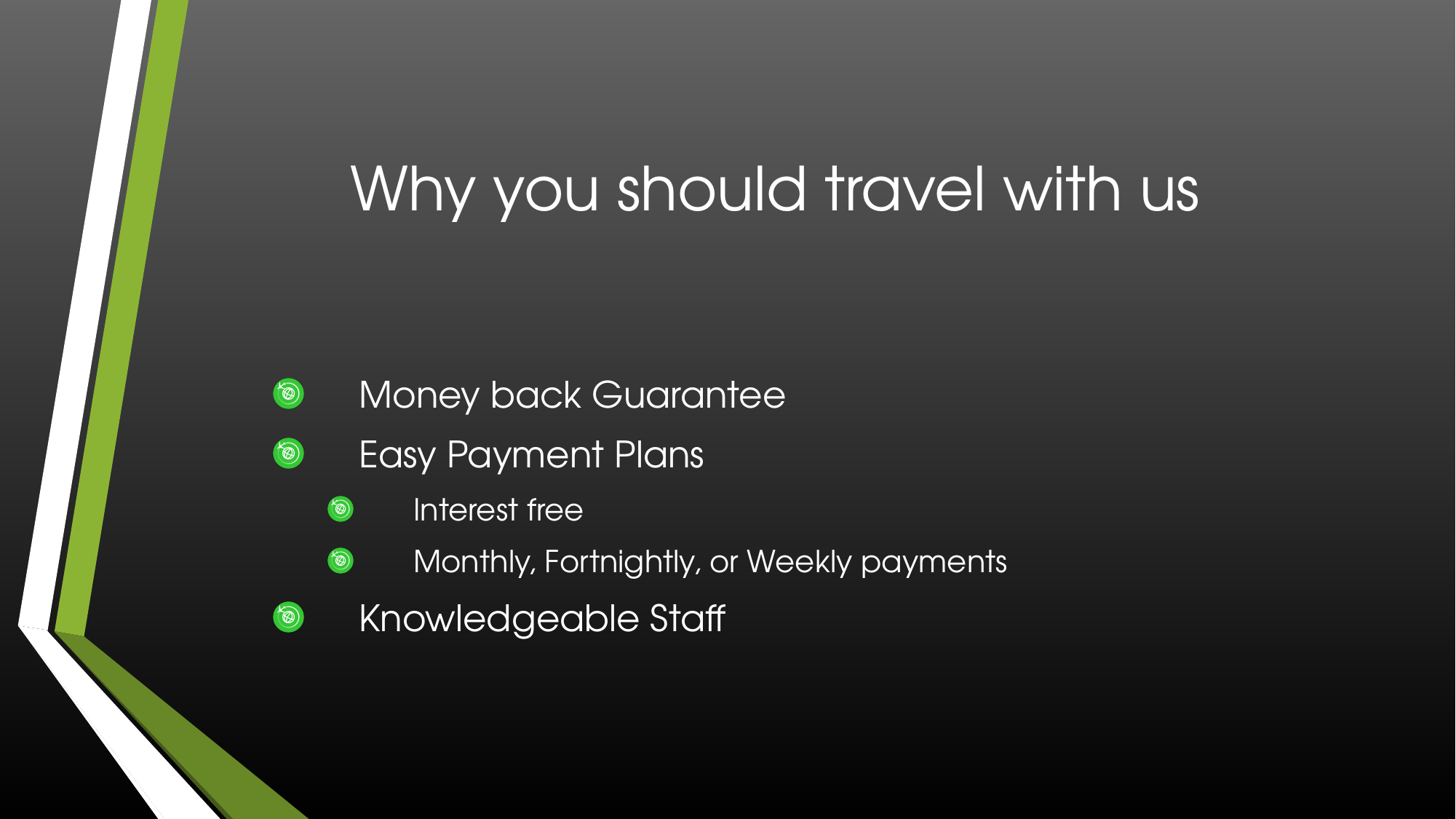

# Why you should travel with us
Money back Guarantee
Easy Payment Plans
Interest free
Monthly, Fortnightly, or Weekly payments
Knowledgeable Staff